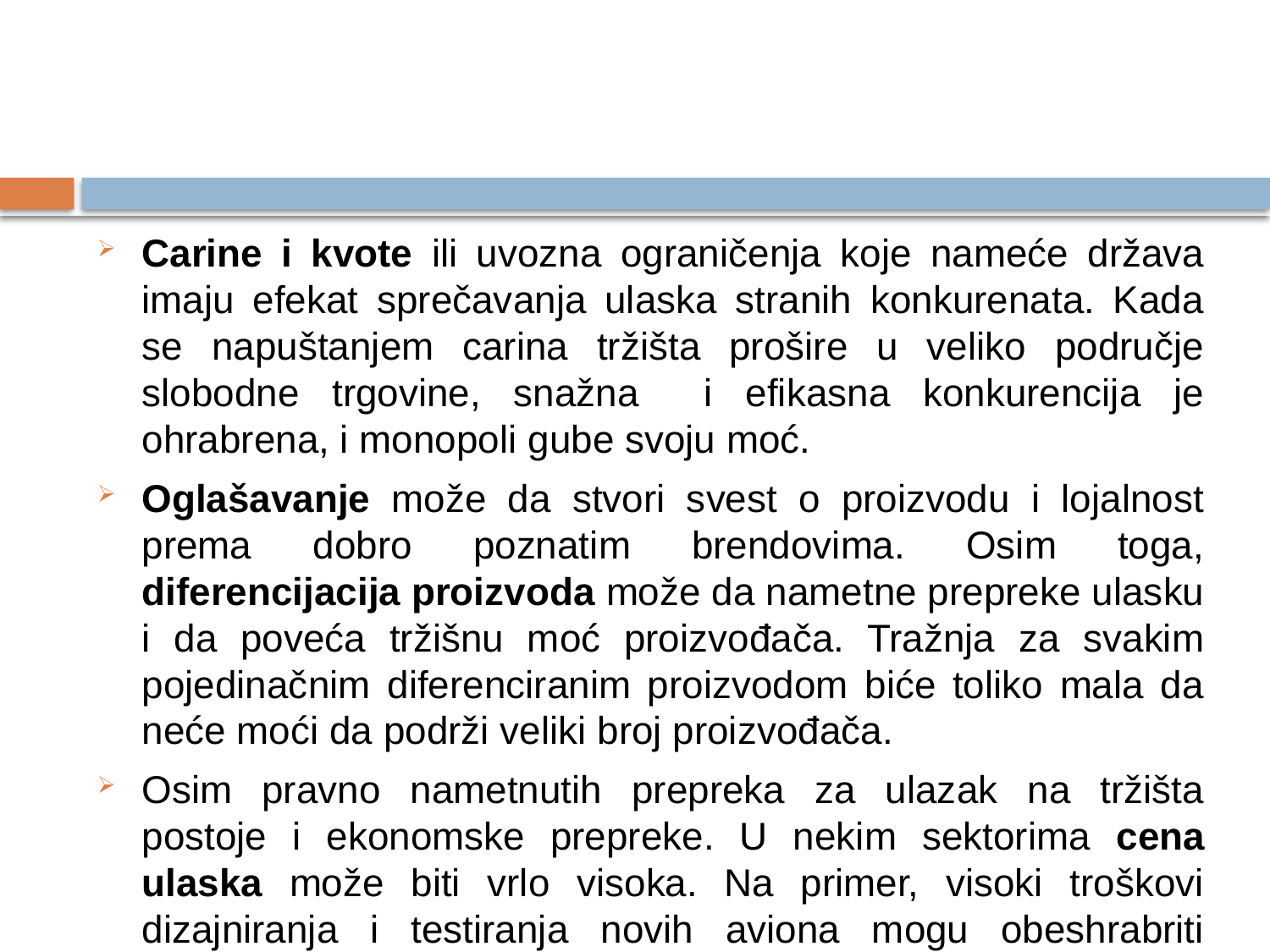

#
Carine i kvote ili uvozna ograničenja koje nameće država imaju efekat sprečavanja ulaska stranih konkurenata. Kada se napuštanjem carina tržišta prošire u veliko područje slobodne trgovine, snažna  i efikasna konkurencija je ohrabrena, i monopoli gube svoju moć.
Oglašavanje može da stvori svest o proizvodu i lojalnost prema dobro poznatim brendovima. Osim toga, diferencijacija proizvoda može da nametne prepreke ulasku i da poveća tržišnu moć proizvođača. Tražnja za svakim pojedinačnim diferenciranim proizvodom biće toliko mala da neće moći da podrži veliki broj proizvođača.
Osim pravno nametnutih prepreka za ulazak na tržišta postoje i ekonomske prepreke. U nekim sektorima cena ulaska može biti vrlo visoka. Na primer, visoki troškovi dizajniranja i testiranja novih aviona mogu obeshrabriti konkurenciju.